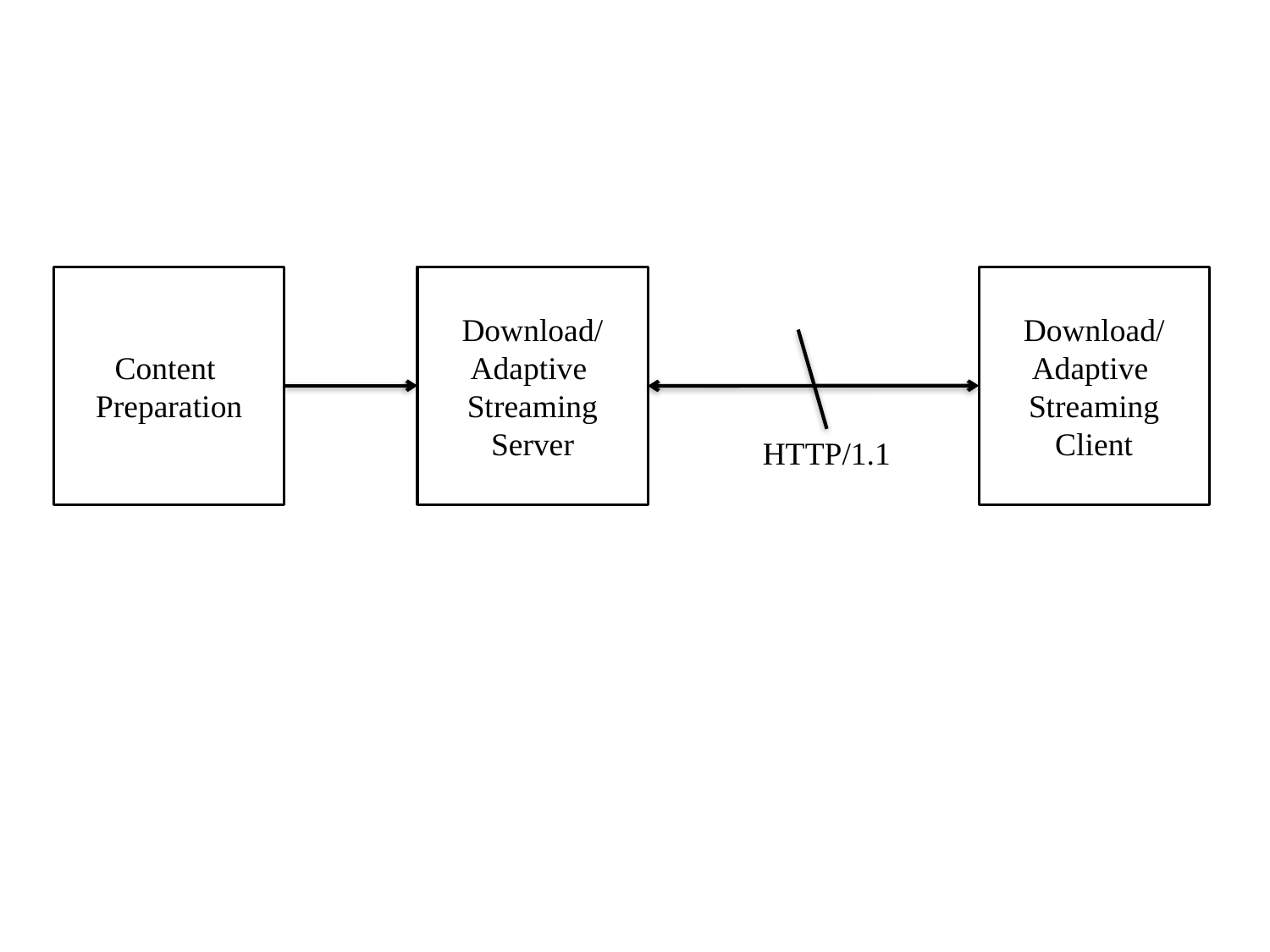

Content
Preparation
Download/
Adaptive
Streaming
Server
Download/
Adaptive
Streaming
Client
HTTP/1.1